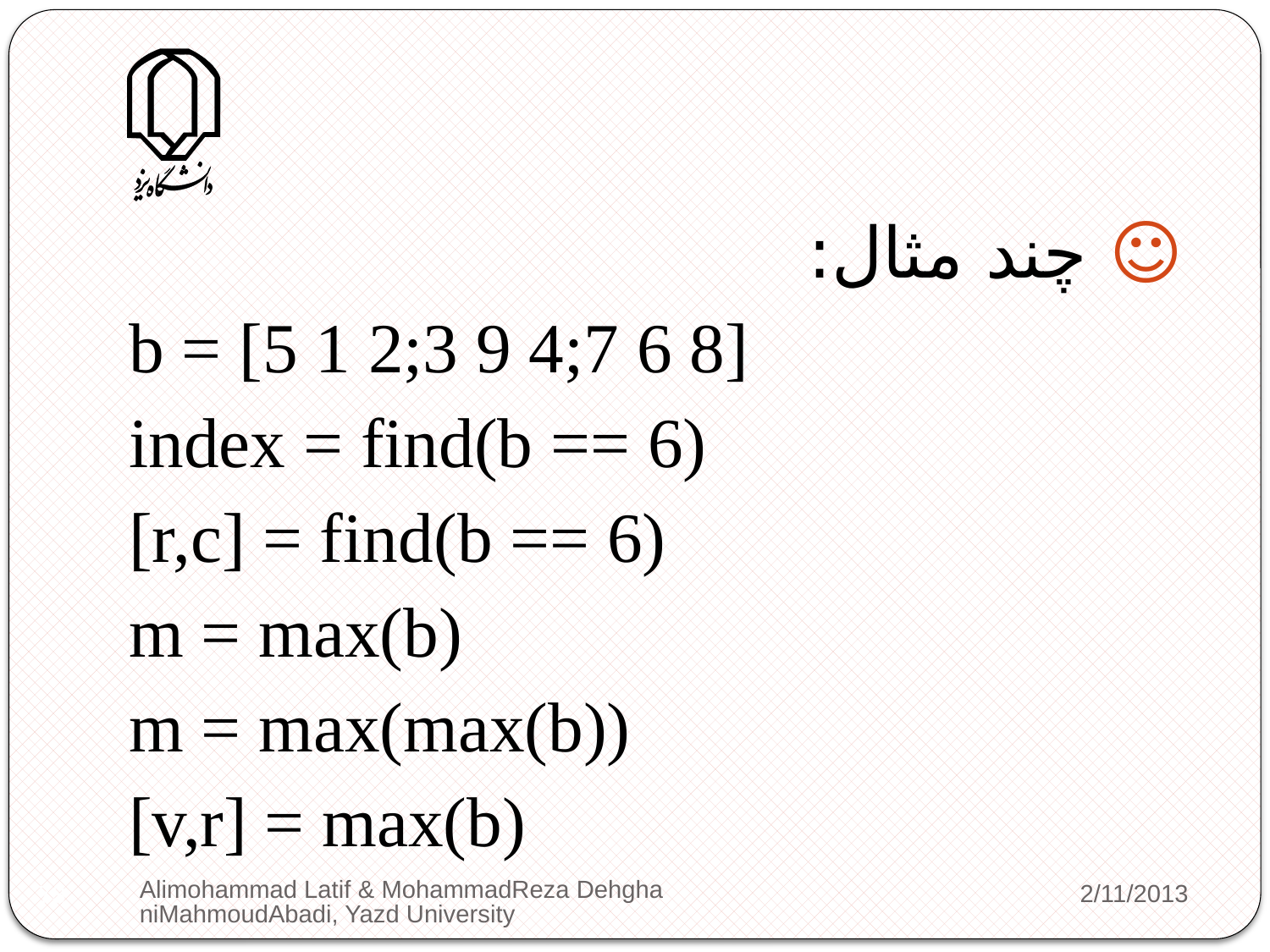

☺ چند مثال:
b = [5 1 2;3 9 4;7 6 8]
index = find(b == 6)
[r,c] = find(b == 6)
m = max(b)
m = max(max(b))
[v,r] = max(b)
Alimohammad Latif & MohammadReza DehghaniMahmoudAbadi, Yazd University
2/11/2013
73